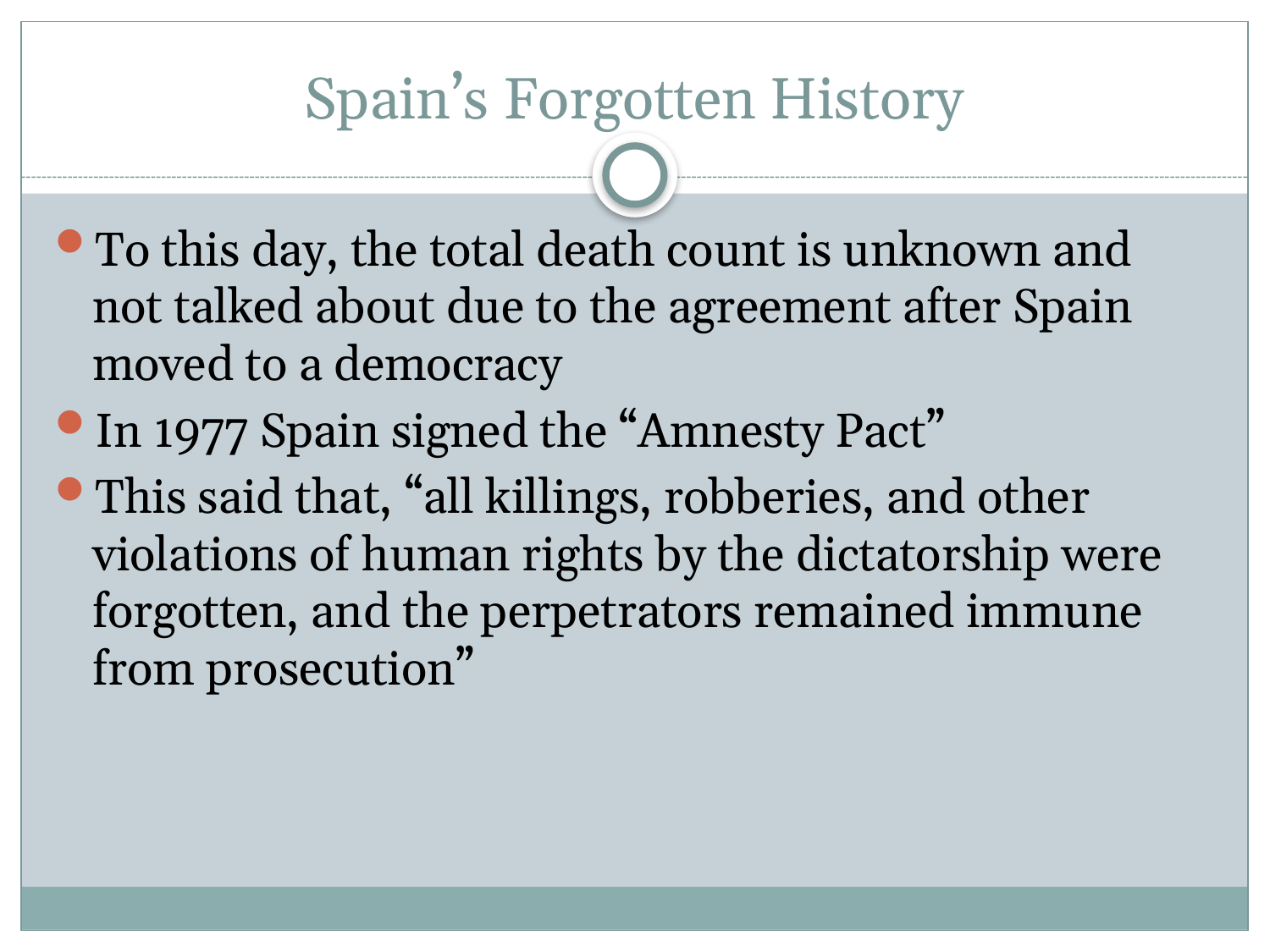

# Spain’s Forgotten History
To this day, the total death count is unknown and not talked about due to the agreement after Spain moved to a democracy
In 1977 Spain signed the “Amnesty Pact”
This said that, “all killings, robberies, and other violations of human rights by the dictatorship were forgotten, and the perpetrators remained immune from prosecution”